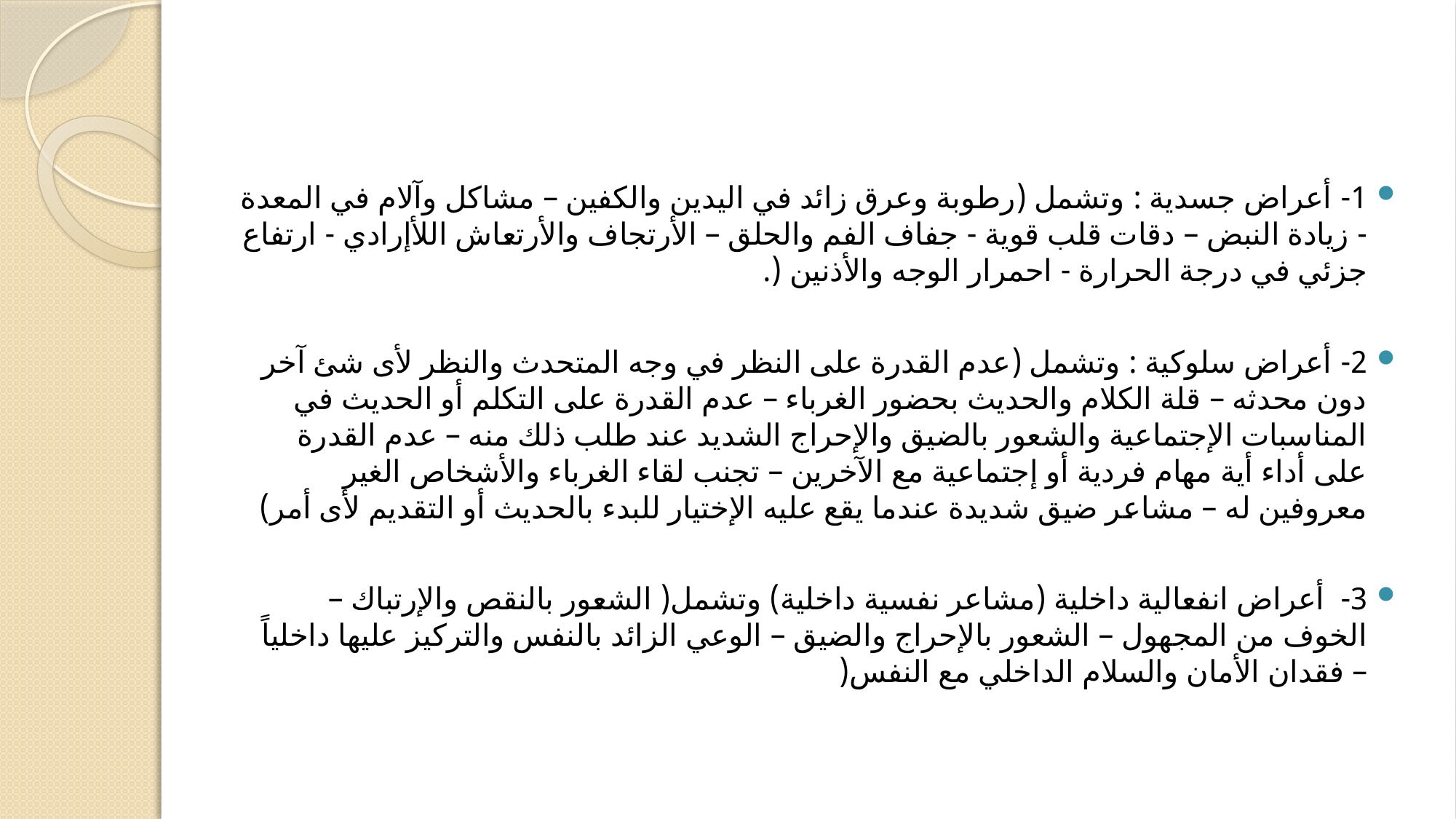

#
1- أعراض جسدية : وتشمل (رطوبة وعرق زائد في اليدين والكفين – مشاكل وآلام في المعدة - زيادة النبض – دقات قلب قوية - جفاف الفم والحلق – الأرتجاف والأرتعاش اللأإرادي - ارتفاع جزئي في درجة الحرارة - احمرار الوجه والأذنين (.

2- أعراض سلوكية : وتشمل (عدم القدرة على النظر في وجه المتحدث والنظر لأى شئ آخر دون محدثه – قلة الكلام والحديث بحضور الغرباء – عدم القدرة على التكلم أو الحديث في المناسبات الإجتماعية والشعور بالضيق والإحراج الشديد عند طلب ذلك منه – عدم القدرة على أداء أية مهام فردية أو إجتماعية مع الآخرين – تجنب لقاء الغرباء والأشخاص الغير معروفين له – مشاعر ضيق شديدة عندما يقع عليه الإختيار للبدء بالحديث أو التقديم لأى أمر)

3-  أعراض انفعالية داخلية (مشاعر نفسية داخلية) وتشمل( الشعور بالنقص والإرتباك – الخوف من المجهول – الشعور بالإحراج والضيق – الوعي الزائد بالنفس والتركيز عليها داخلياً – فقدان الأمان والسلام الداخلي مع النفس(